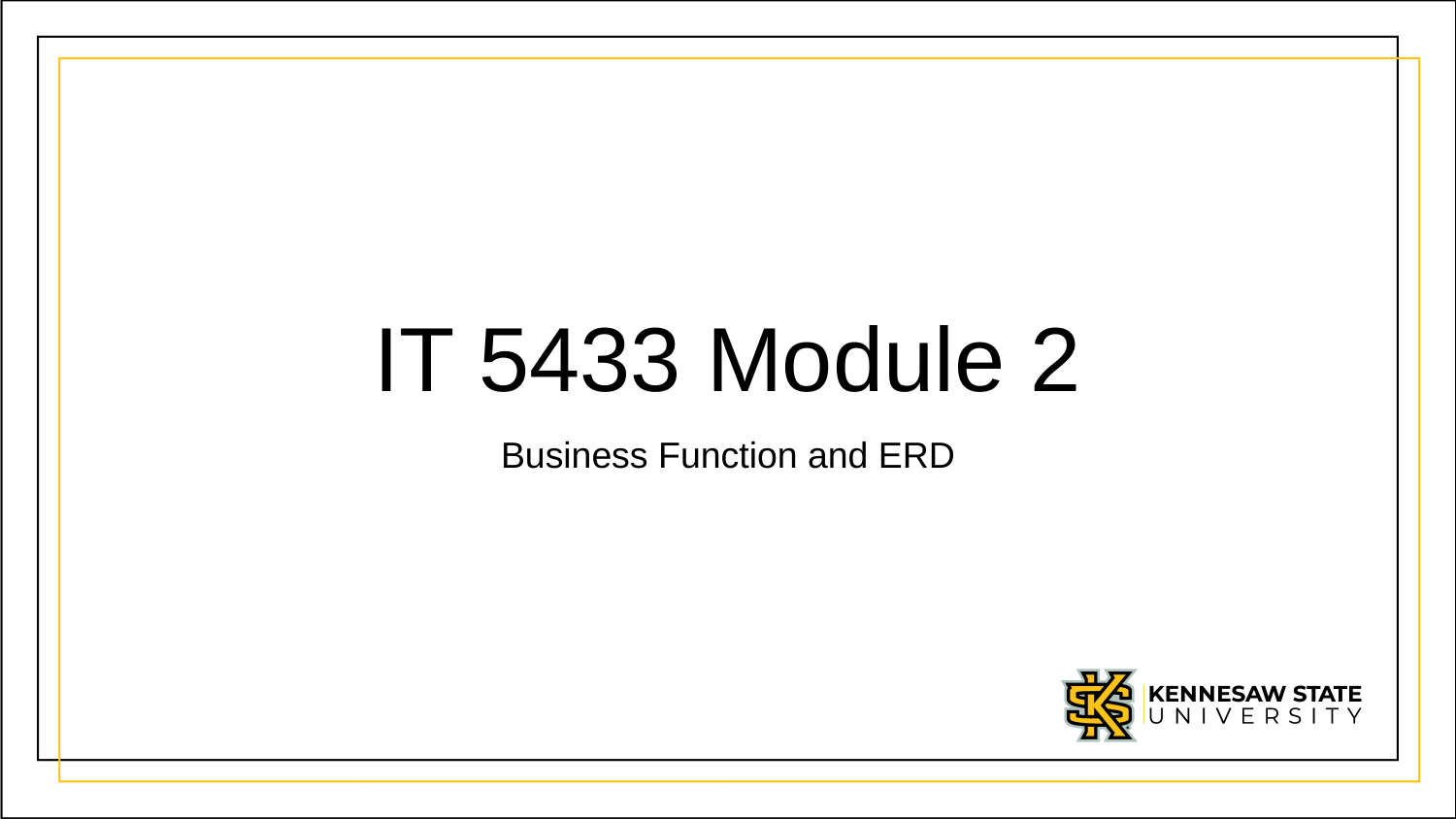

# IT 5433 Module 2
Business Function and ERD